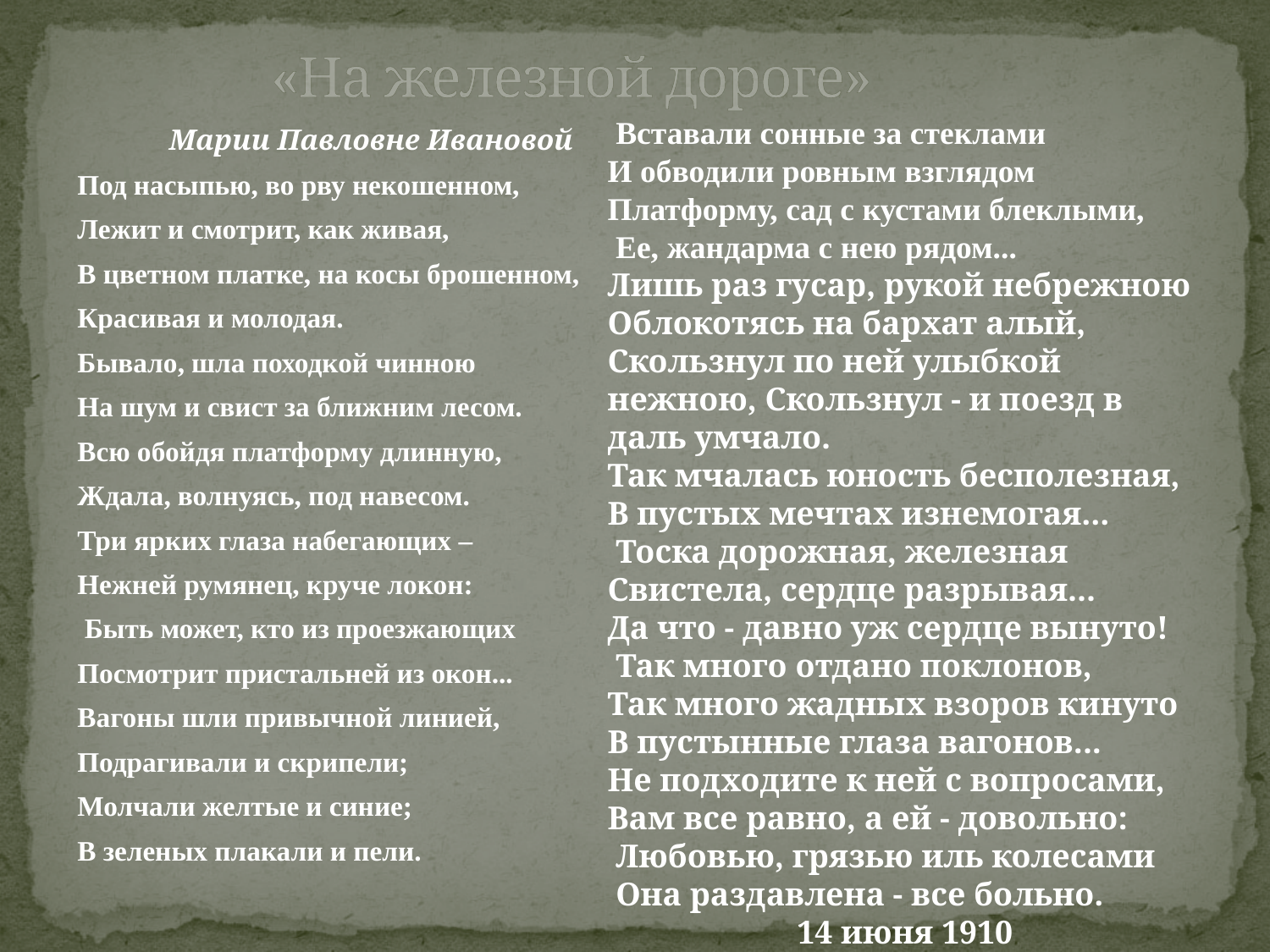

# «На железной дороге»
 Вставали сонные за стеклами
И обводили ровным взглядом
Платформу, сад с кустами блеклыми,
 Ее, жандарма с нею рядом...
Лишь раз гусар, рукой небрежною Облокотясь на бархат алый,
Скользнул по ней улыбкой нежною, Скользнул - и поезд в даль умчало.
Так мчалась юность бесполезная,
В пустых мечтах изнемогая...
 Тоска дорожная, железная
Свистела, сердце разрывая...
Да что - давно уж сердце вынуто!
 Так много отдано поклонов,
Так много жадных взоров кинуто
В пустынные глаза вагонов...
Не подходите к ней с вопросами,
Вам все равно, а ей - довольно:
 Любовью, грязью иль колесами
 Она раздавлена - все больно.
14 июня 1910
Марии Павловне Ивановой
Под насыпью, во рву некошенном,
Лежит и смотрит, как живая,
В цветном платке, на косы брошенном,
Красивая и молодая.
Бывало, шла походкой чинною
На шум и свист за ближним лесом.
Всю обойдя платформу длинную,
Ждала, волнуясь, под навесом.
Три ярких глаза набегающих –
Нежней румянец, круче локон:
 Быть может, кто из проезжающих
Посмотрит пристальней из окон...
Вагоны шли привычной линией,
Подрагивали и скрипели;
Молчали желтые и синие;
В зеленых плакали и пели.